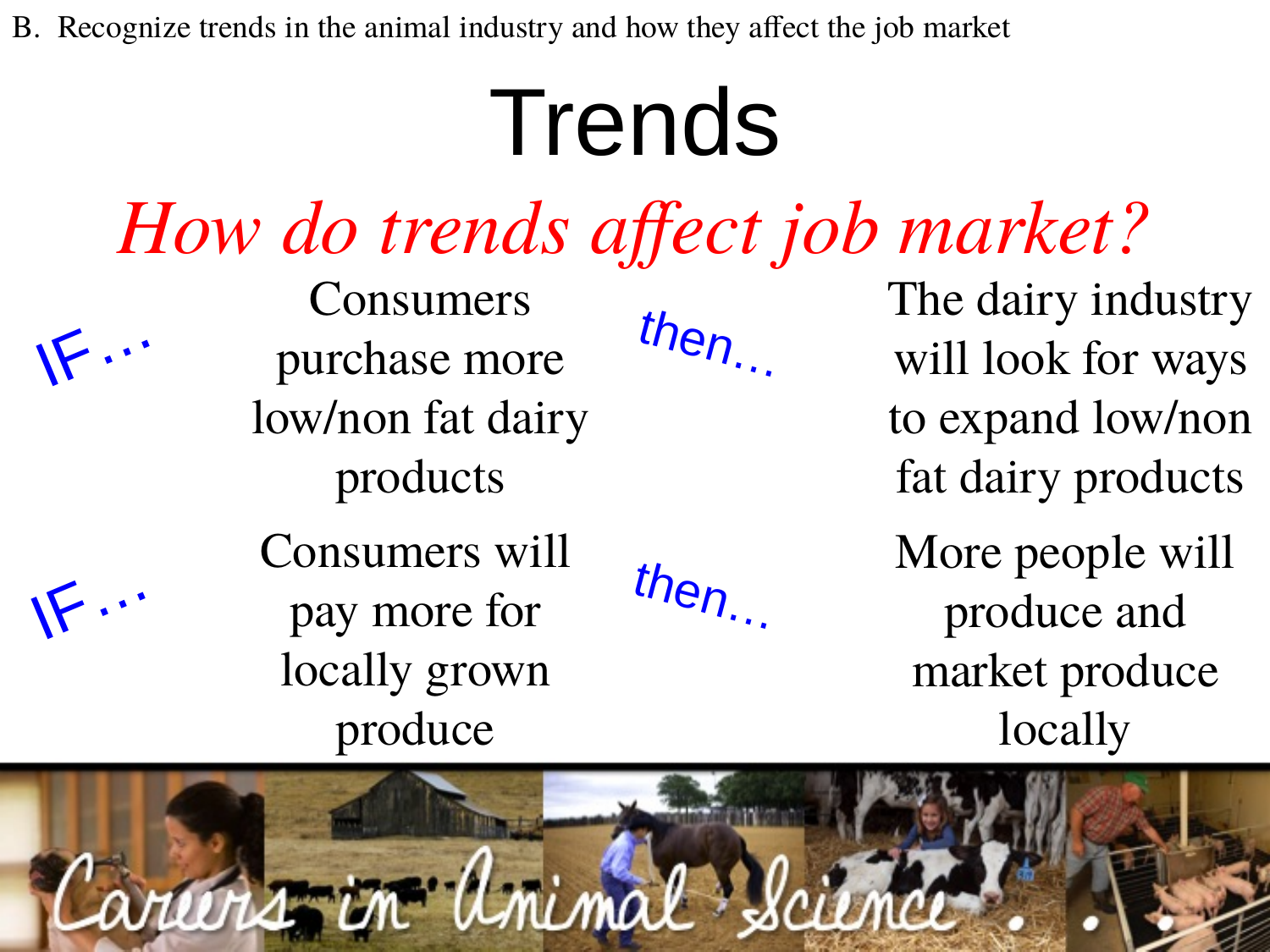

B.  Recognize trends in the animal industry and how they affect the job market
# Trends
How do trends affect job market?

Consumers purchase more low/non fat dairy products
The dairy industry will look for ways to expand low/non fat dairy products
IF…
then…
Consumers will pay more for locally grown produce
More people will produce and market produce locally
IF…
then…